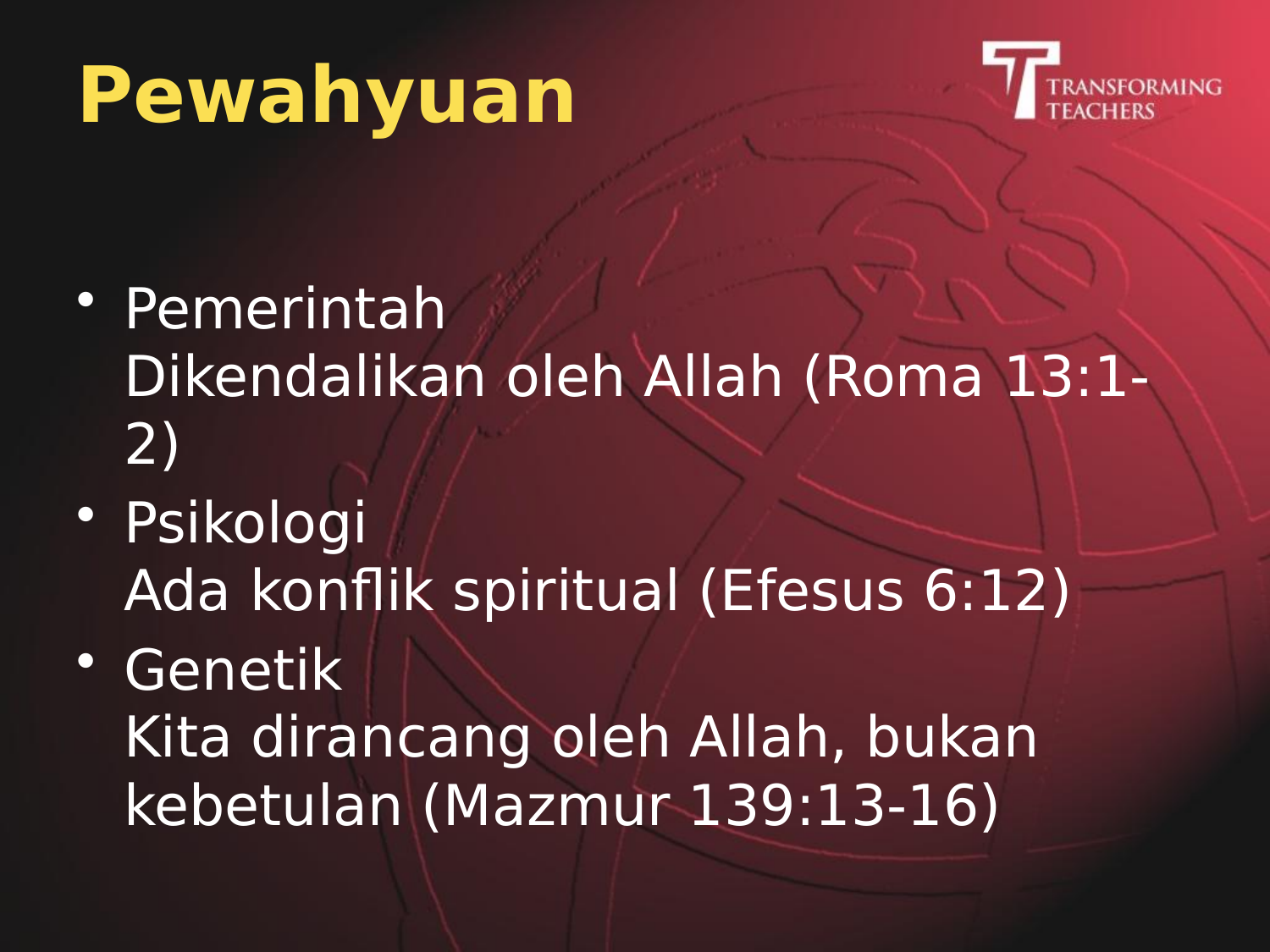

# Pewahyuan
Pemerintah
Dikendalikan oleh Allah (Roma 13:1-2)
Psikologi
Ada konflik spiritual (Efesus 6:12)
Genetik
Kita dirancang oleh Allah, bukan kebetulan (Mazmur 139:13-16)